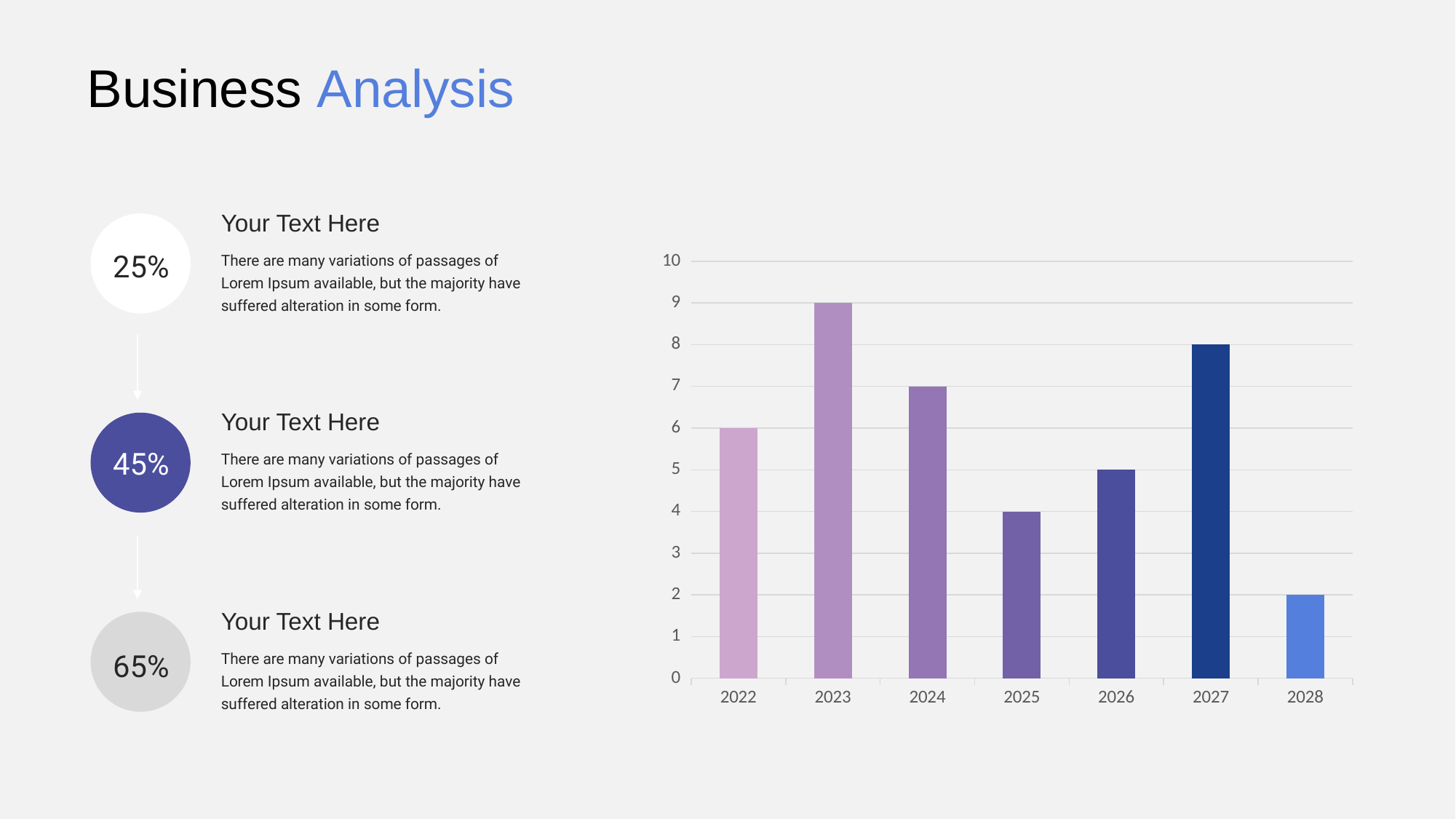

Business Analysis
Your Text Here

25%
There are many variations of passages of Lorem Ipsum available, but the majority have suffered alteration in some form.

### Chart

| Category | Series 1 |
|---|---|
| 2022 | 6.0 |
| 2023 | 9.0 |
| 2024 | 7.0 |
| 2025 | 4.0 |
| 2026 | 5.0 |
| 2027 | 8.0 |
| 2028 | 2.0 |
Your Text Here

45%
There are many variations of passages of Lorem Ipsum available, but the majority have suffered alteration in some form.
Your Text Here

There are many variations of passages of Lorem Ipsum available, but the majority have suffered alteration in some form.
65%